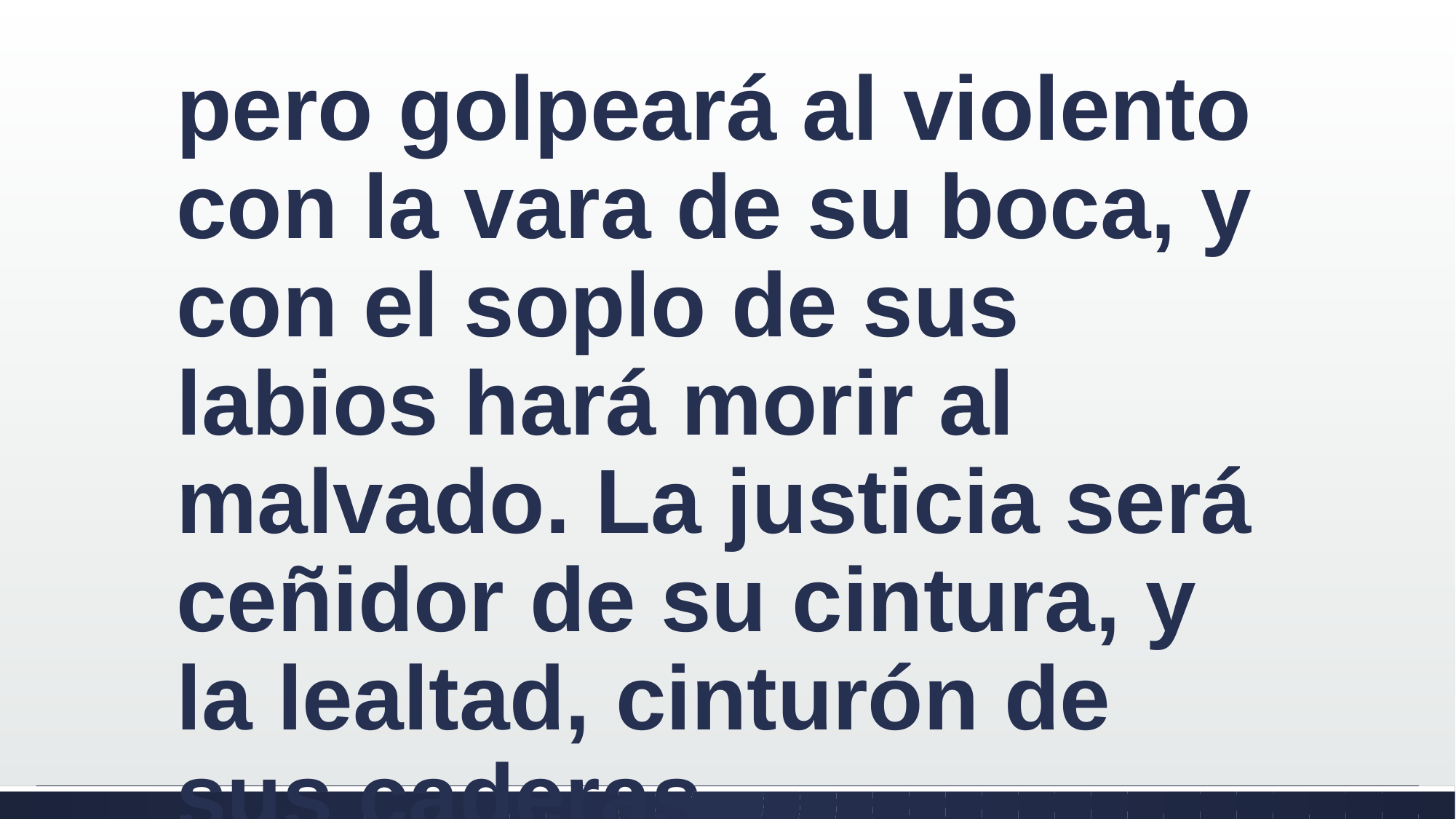

#
pero golpeará al violento con la vara de su boca, y con el soplo de sus labios hará morir al malvado. La justicia será ceñidor de su cintura, y la lealtad, cinturón de sus caderas.